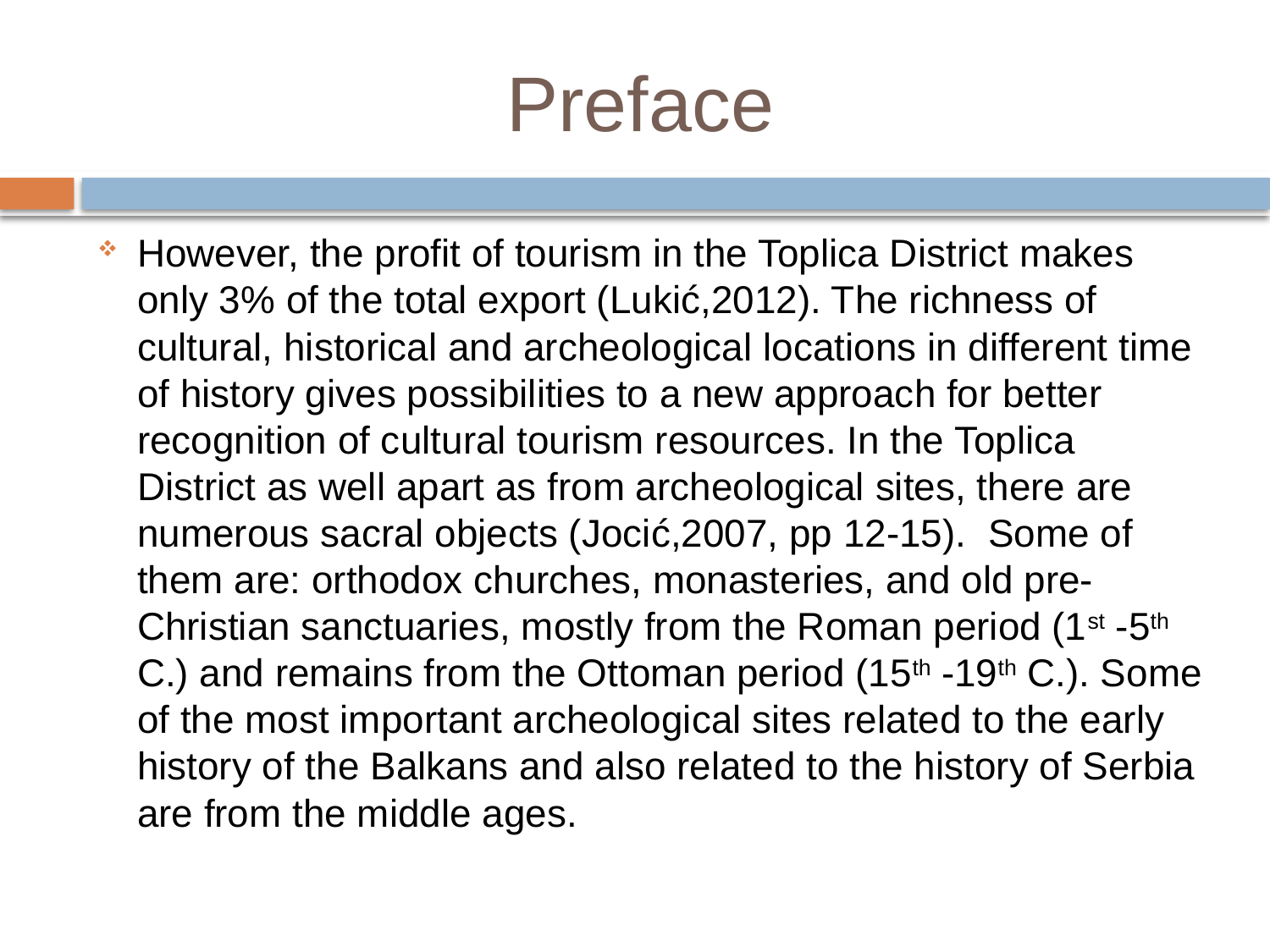

# Preface
However, the profit of tourism in the Toplica District makes only 3% of the total export (Lukić,2012). The richness of cultural, historical and archeological locations in different time of history gives possibilities to a new approach for better recognition of cultural tourism resources. In the Toplica District as well apart as from archeological sites, there are numerous sacral objects (Jocić,2007, pp 12-15).  Some of them are: orthodox churches, monasteries, and old pre-Christian sanctuaries, mostly from the Roman period (1st -5th C.) and remains from the Ottoman period (15th -19th C.). Some of the most important archeological sites related to the early history of the Balkans and also related to the history of Serbia are from the middle ages.